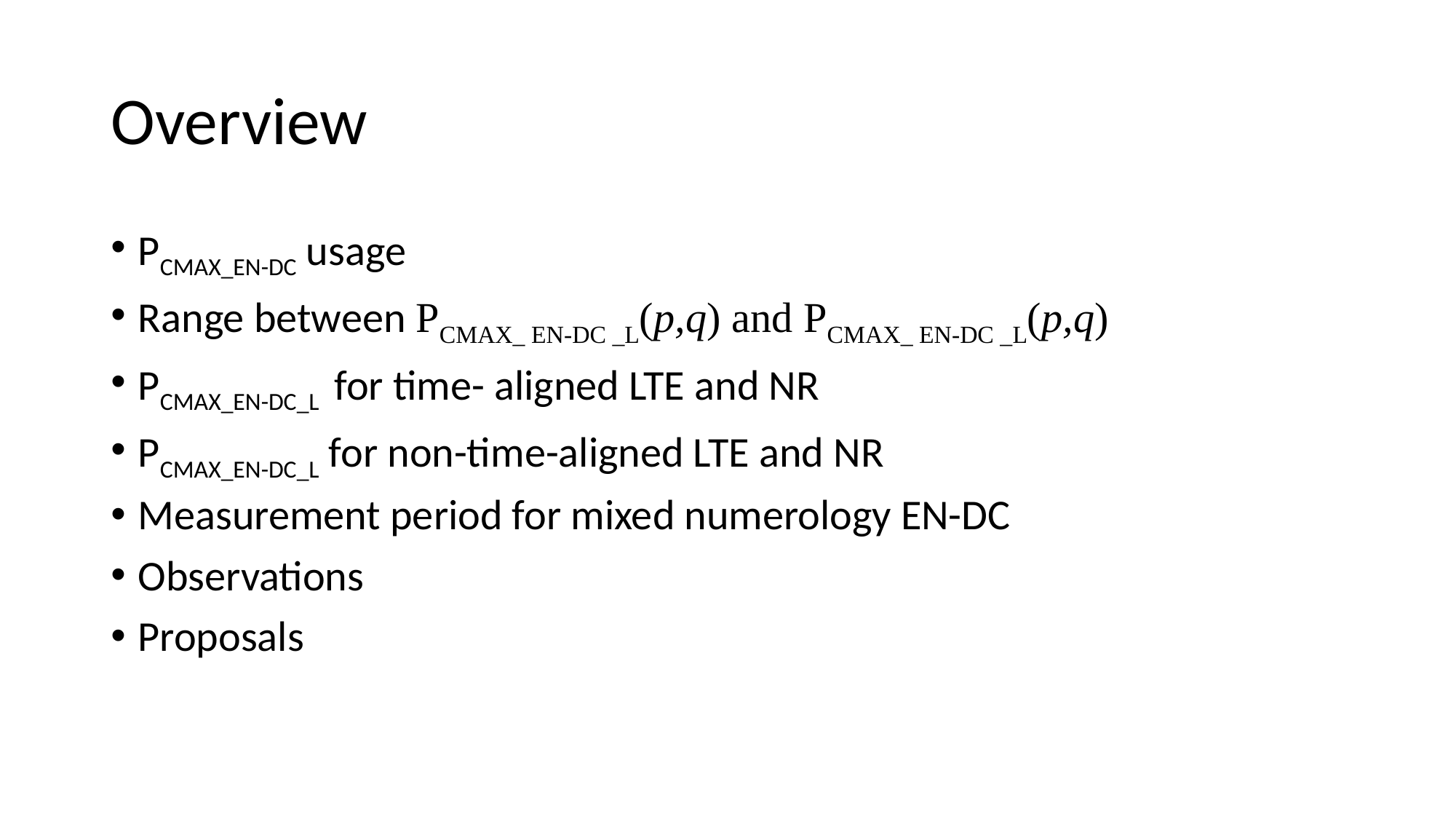

# Overview
PCMAX_EN-DC usage
Range between PCMAX_ EN-DC _L(p,q) and PCMAX_ EN-DC _L(p,q)
PCMAX_EN-DC_L  for time- aligned LTE and NR
PCMAX_EN-DC_L for non-time-aligned LTE and NR
Measurement period for mixed numerology EN-DC
Observations
Proposals